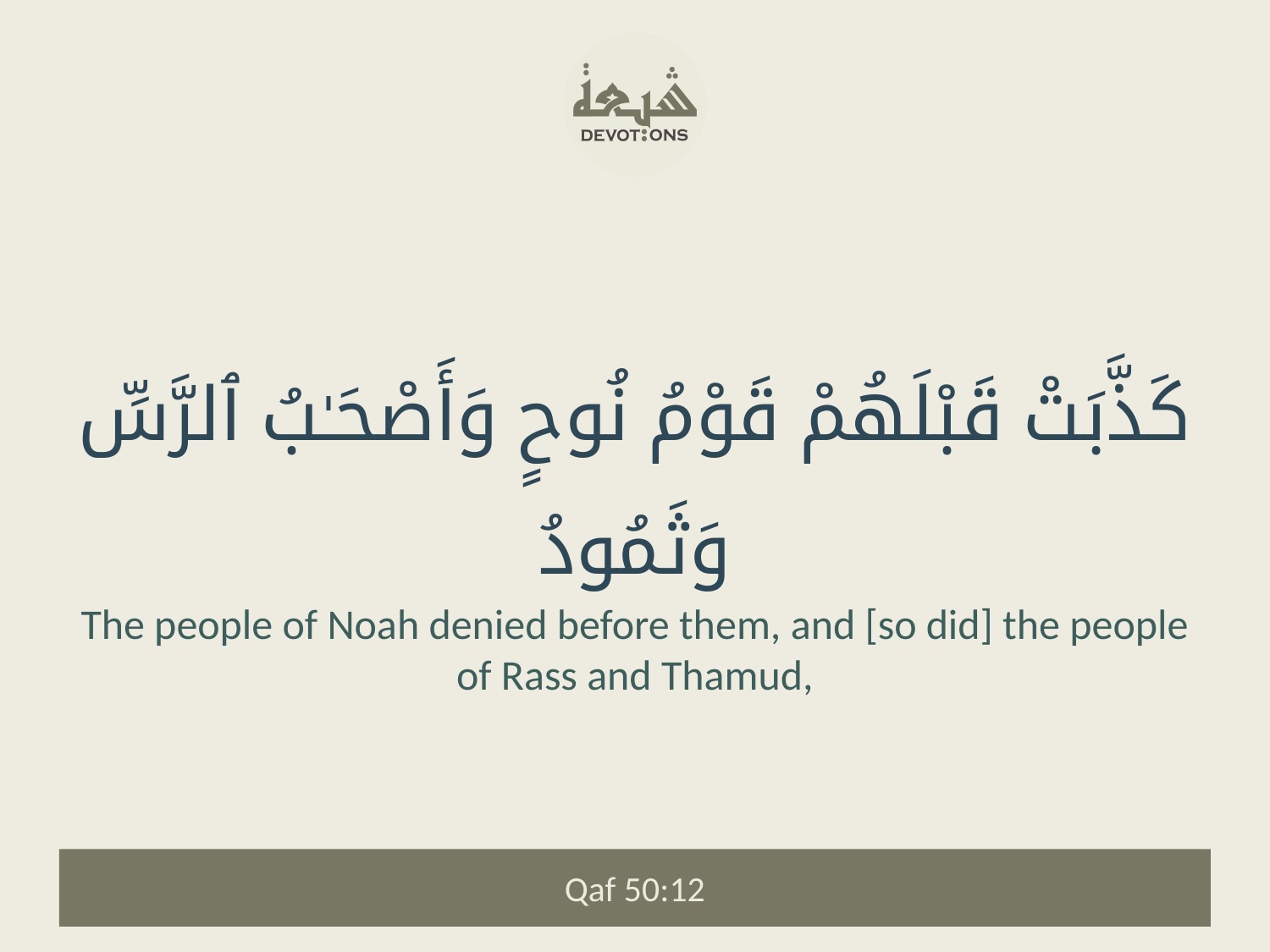

كَذَّبَتْ قَبْلَهُمْ قَوْمُ نُوحٍ وَأَصْحَـٰبُ ٱلرَّسِّ وَثَمُودُ
The people of Noah denied before them, and [so did] the people of Rass and Thamud,
Qaf 50:12